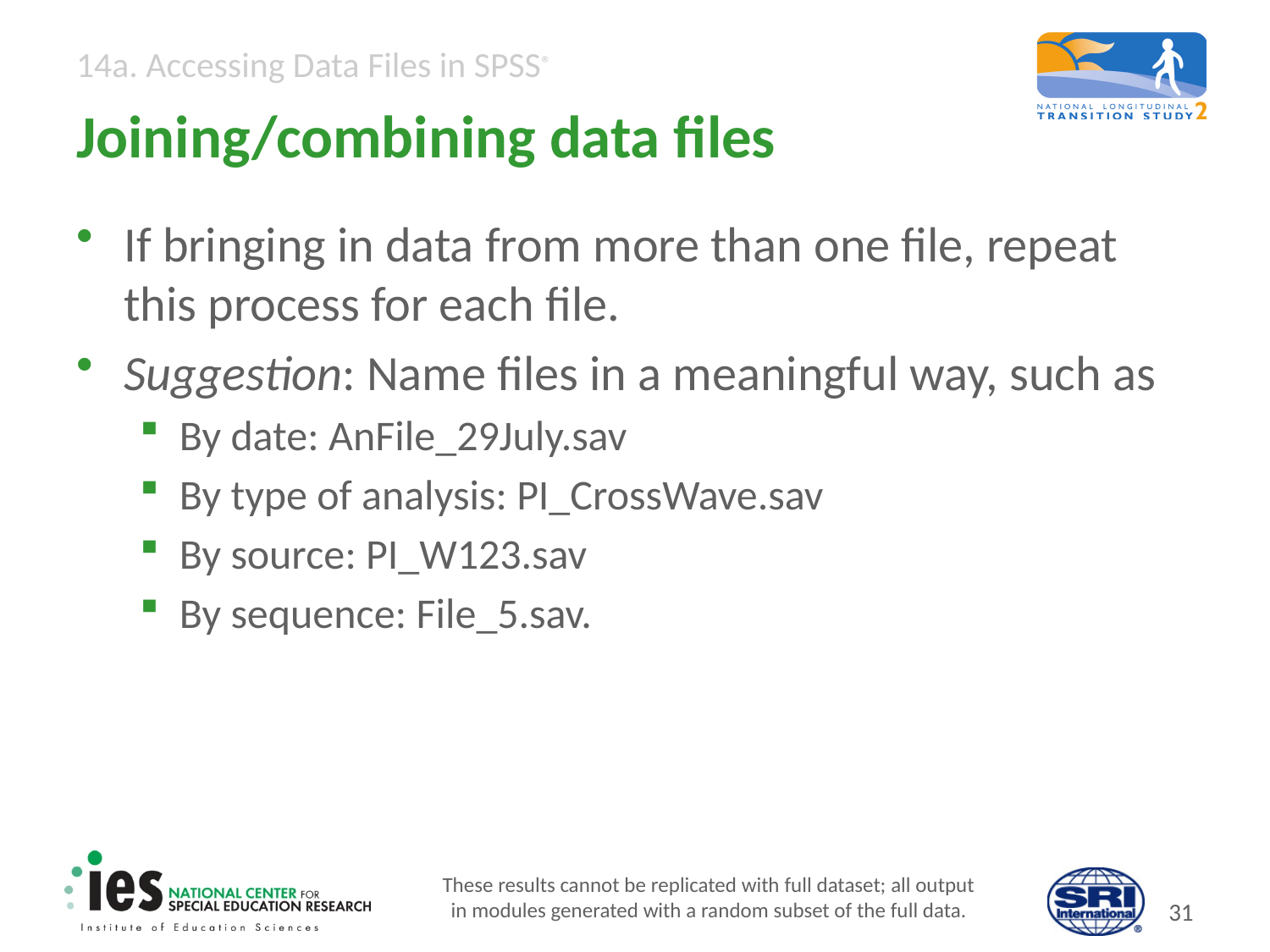

# Joining/combining data files
If bringing in data from more than one file, repeat this process for each file.
Suggestion: Name files in a meaningful way, such as
By date: AnFile_29July.sav
By type of analysis: PI_CrossWave.sav
By source: PI_W123.sav
By sequence: File_5.sav.

These results cannot be replicated with full dataset; all output
in modules generated with a random subset of the full data.
31